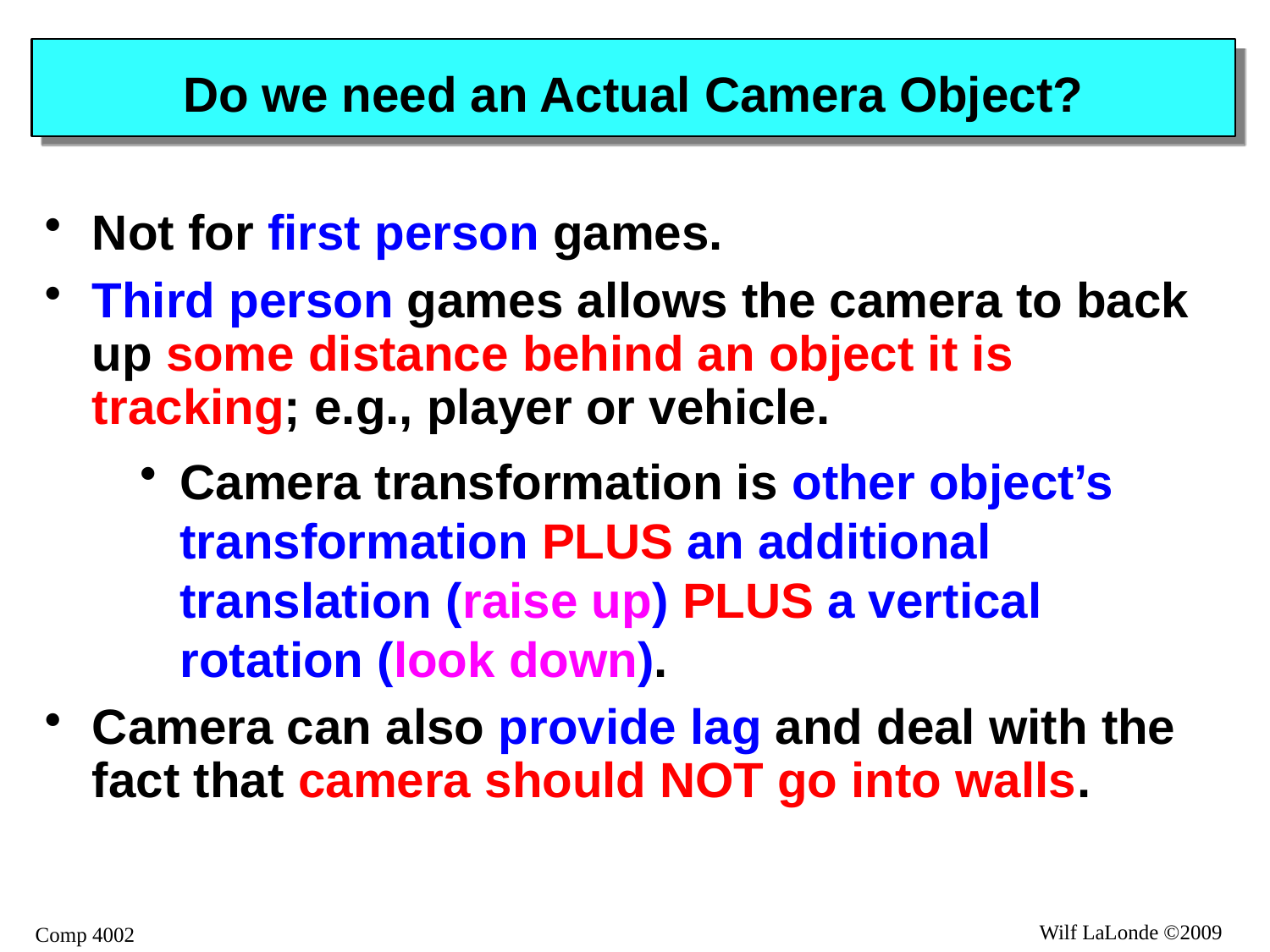

# Do we need an Actual Camera Object?
Not for first person games.
Third person games allows the camera to back up some distance behind an object it is tracking; e.g., player or vehicle.
Camera transformation is other object’s transformation PLUS an additional translation (raise up) PLUS a vertical rotation (look down).
Camera can also provide lag and deal with the fact that camera should NOT go into walls.